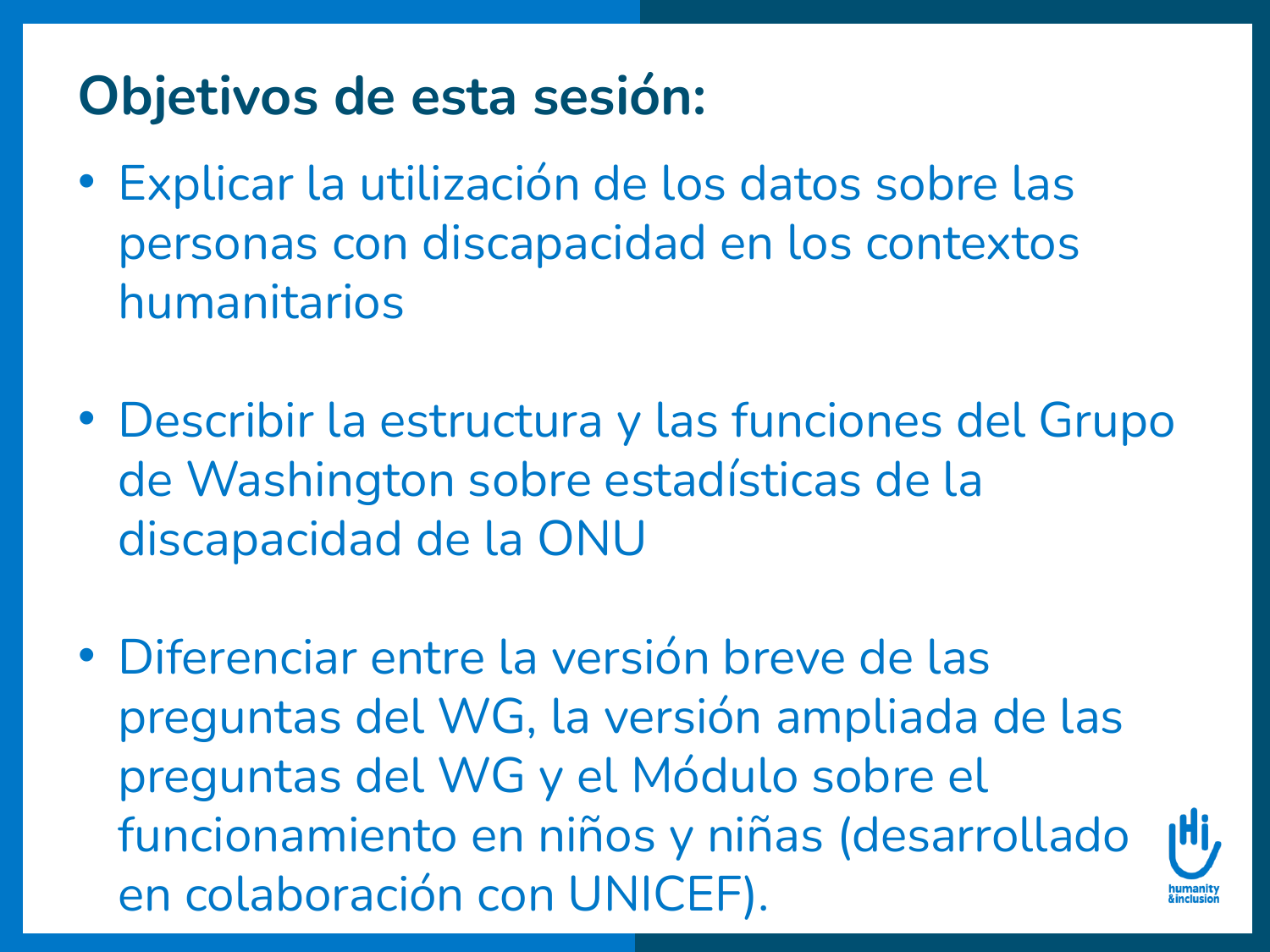

# Objetivos de esta sesión:
Explicar la utilización de los datos sobre las personas con discapacidad en los contextos humanitarios

Describir la estructura y las funciones del Grupo de Washington sobre estadísticas de la discapacidad de la ONU

Diferenciar entre la versión breve de las preguntas del WG, la versión ampliada de las preguntas del WG y el Módulo sobre el funcionamiento en niños y niñas (desarrollado en colaboración con UNICEF).